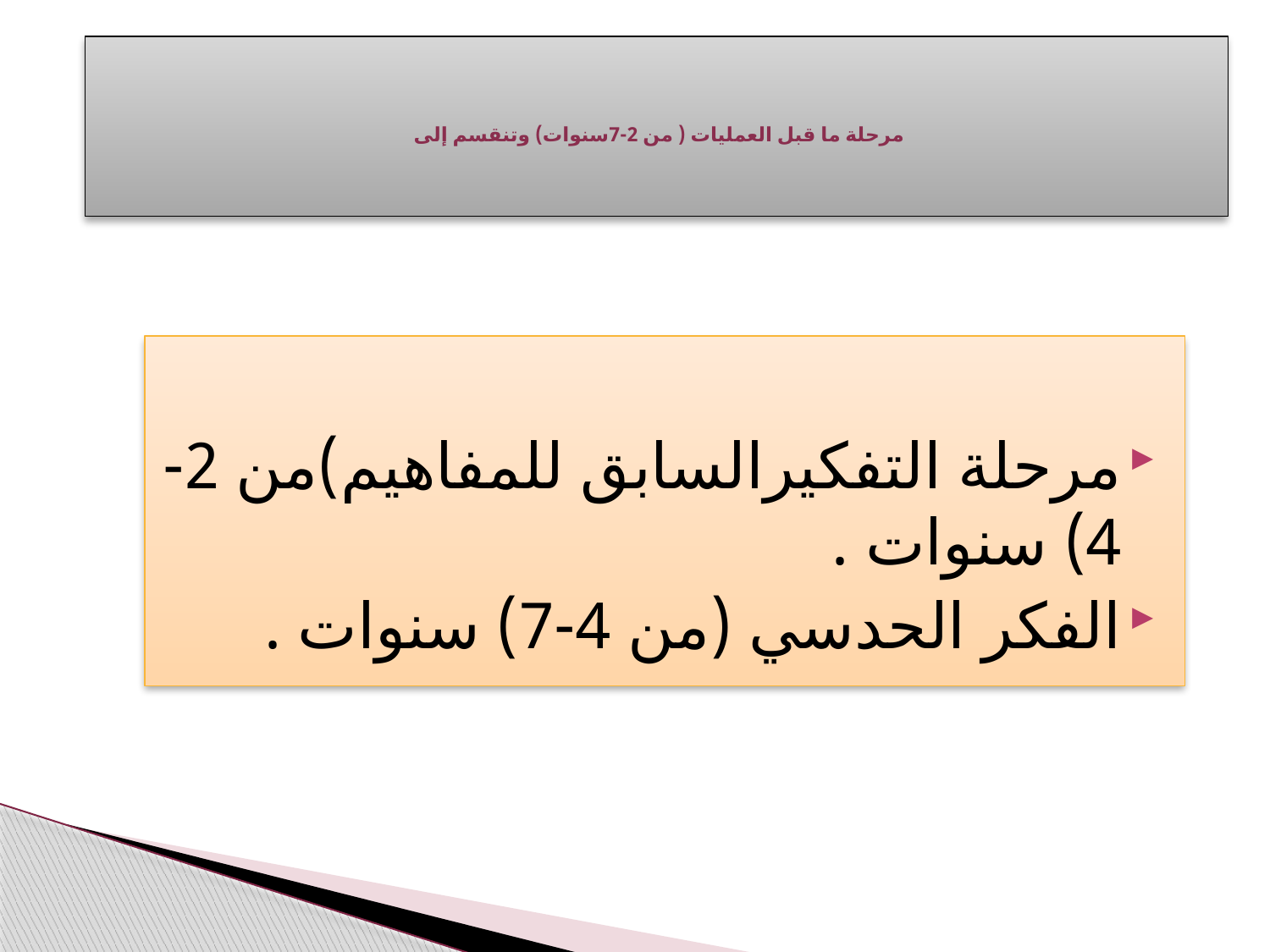

# مرحلة ما قبل العمليات ( من 2-7سنوات) وتنقسم إلى

مرحلة التفكيرالسابق للمفاهيم)من 2-4) سنوات .
الفكر الحدسي (من 4-7) سنوات .